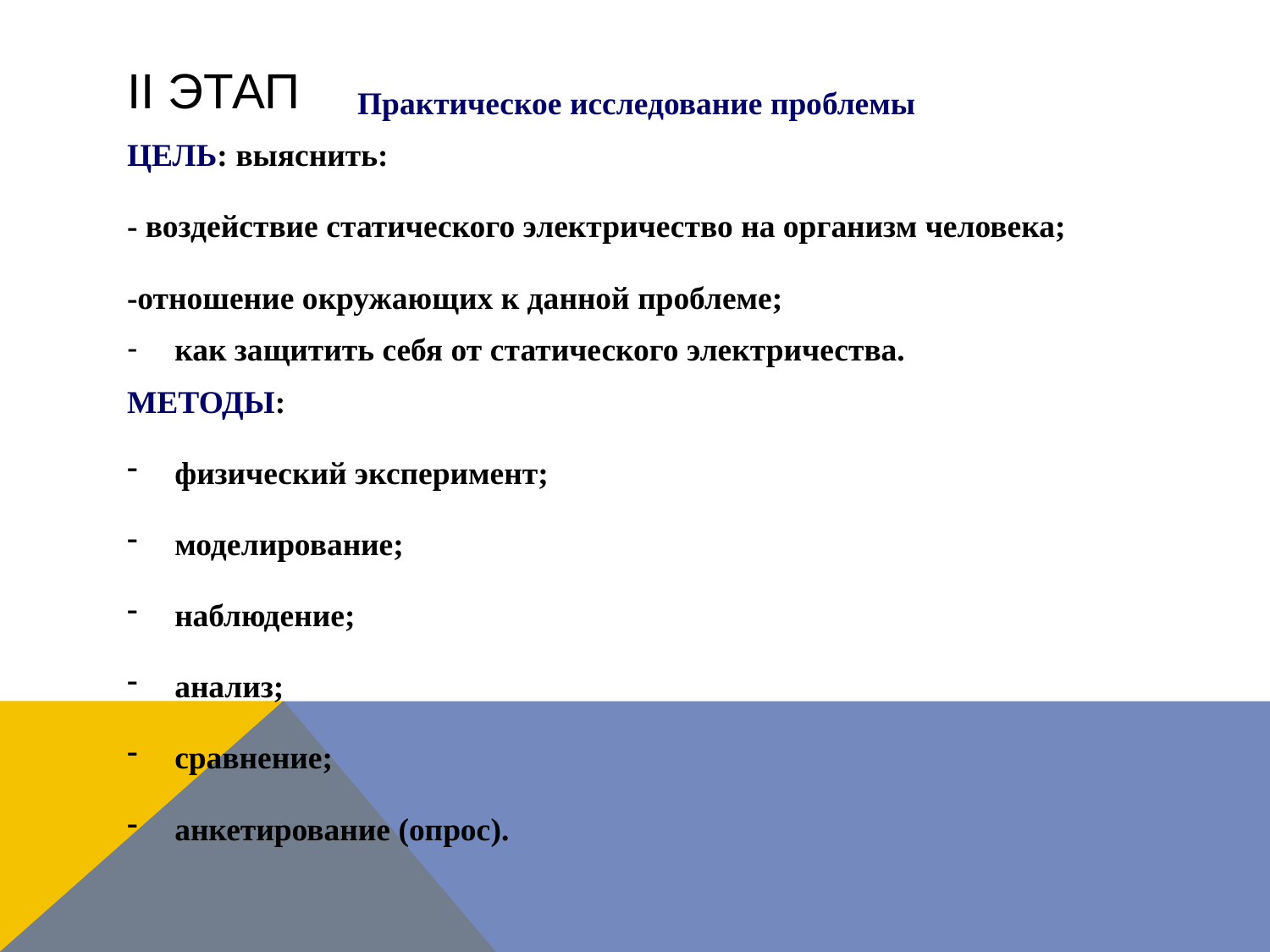

# II этап
Практическое исследование проблемы
ЦЕЛЬ: выяснить:
- воздействие статического электричество на организм человека;
-отношение окружающих к данной проблеме;
как защитить себя от статического электричества.
МЕТОДЫ:
физический эксперимент;
моделирование;
наблюдение;
анализ;
сравнение;
анкетирование (опрос).